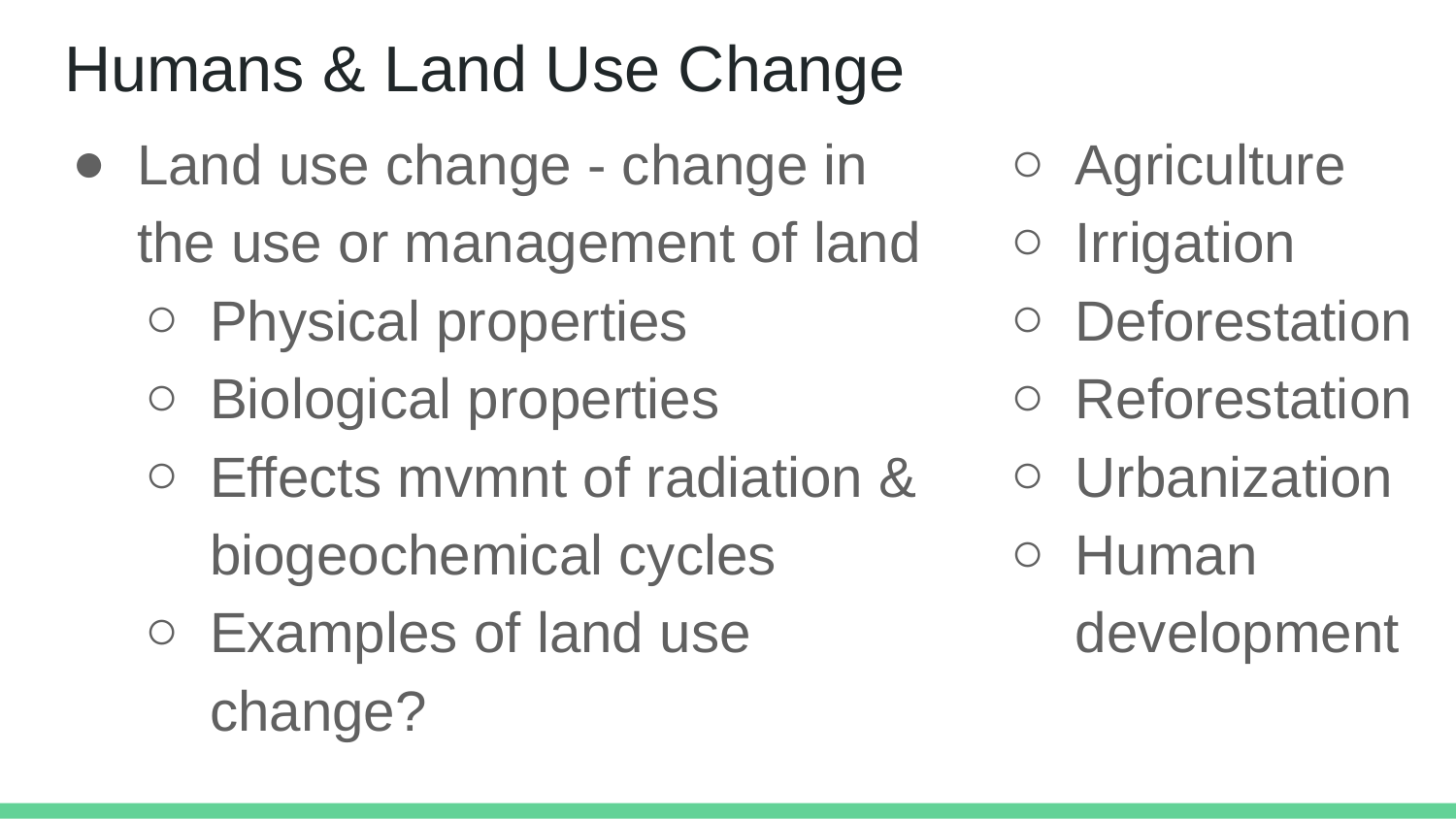

# Humans & Land Use Change

Land use change - change in the use or management of land
Physical properties
Biological properties
Effects mvmnt of radiation & biogeochemical cycles
Examples of land use change?

Agriculture
Irrigation
Deforestation
Reforestation
Urbanization
Human development